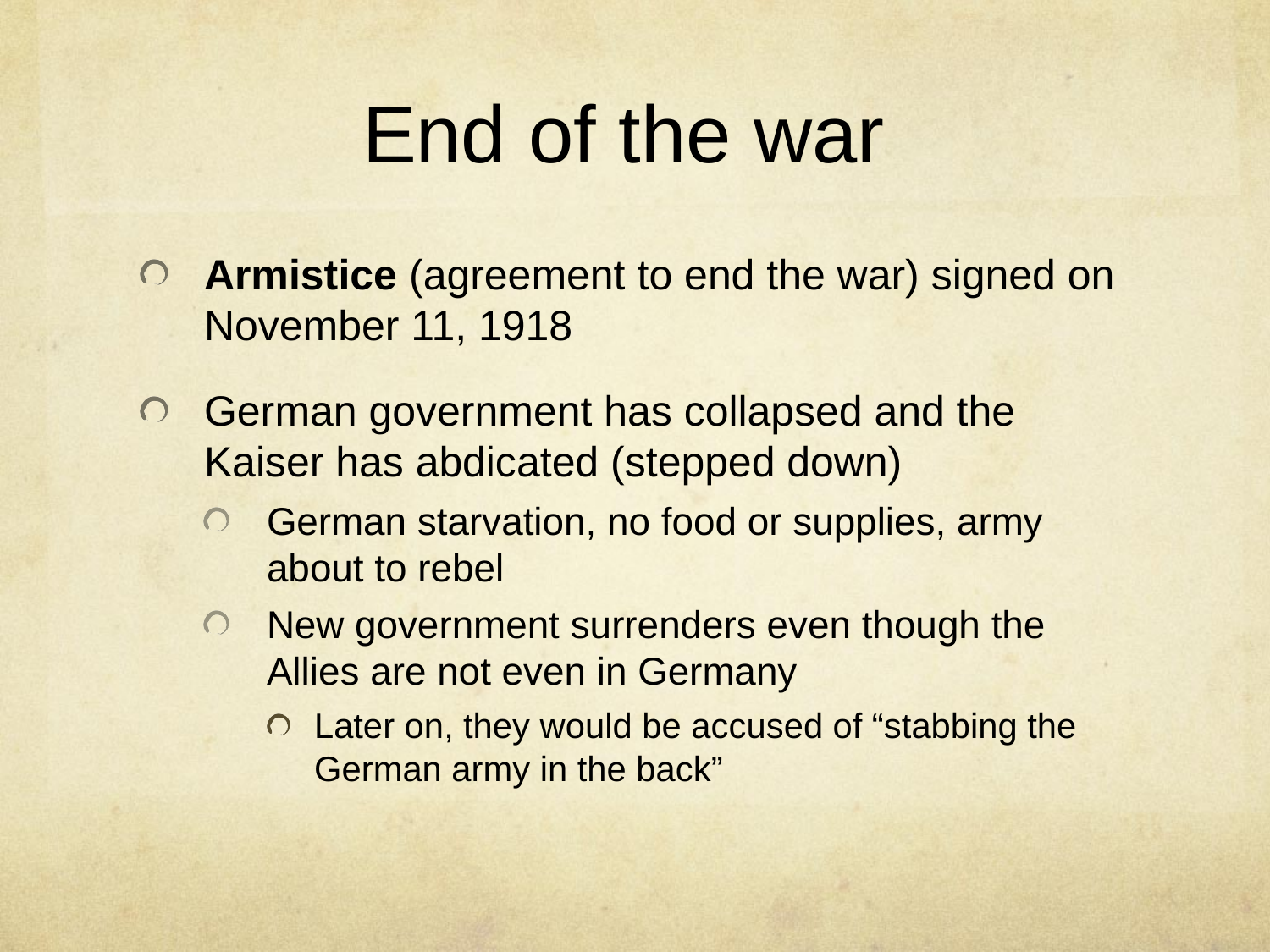

# End of the war
Armistice (agreement to end the war) signed on November 11, 1918
German government has collapsed and the Kaiser has abdicated (stepped down)
German starvation, no food or supplies, army about to rebel
New government surrenders even though the Allies are not even in Germany
Later on, they would be accused of “stabbing the German army in the back”